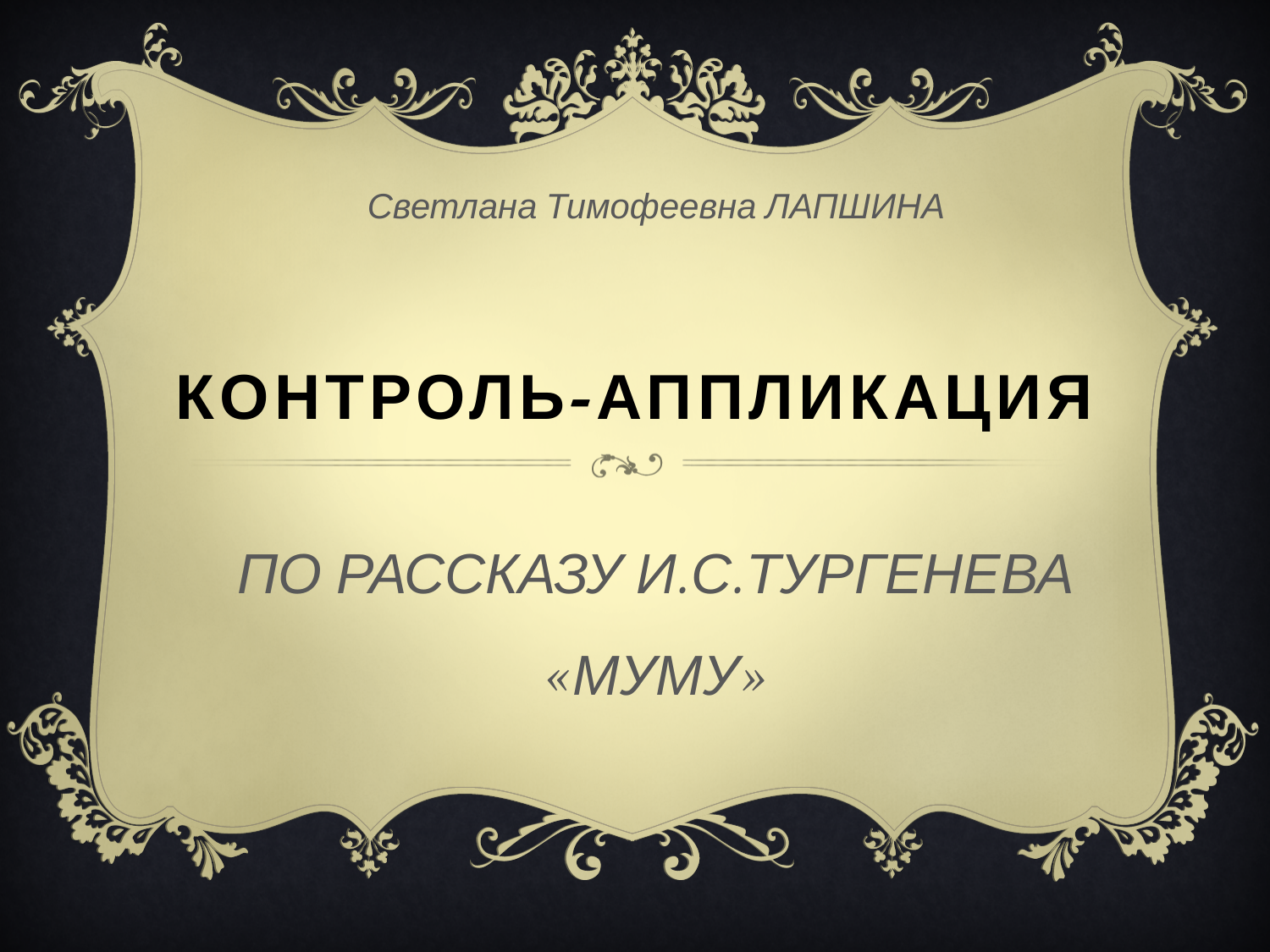

Светлана Тимофеевна ЛАПШИНА
# КОНТРОЛЬ-АППЛИКАЦИЯ
ПО РАССКАЗУ И.С.ТУРГЕНЕВА «МУМУ»